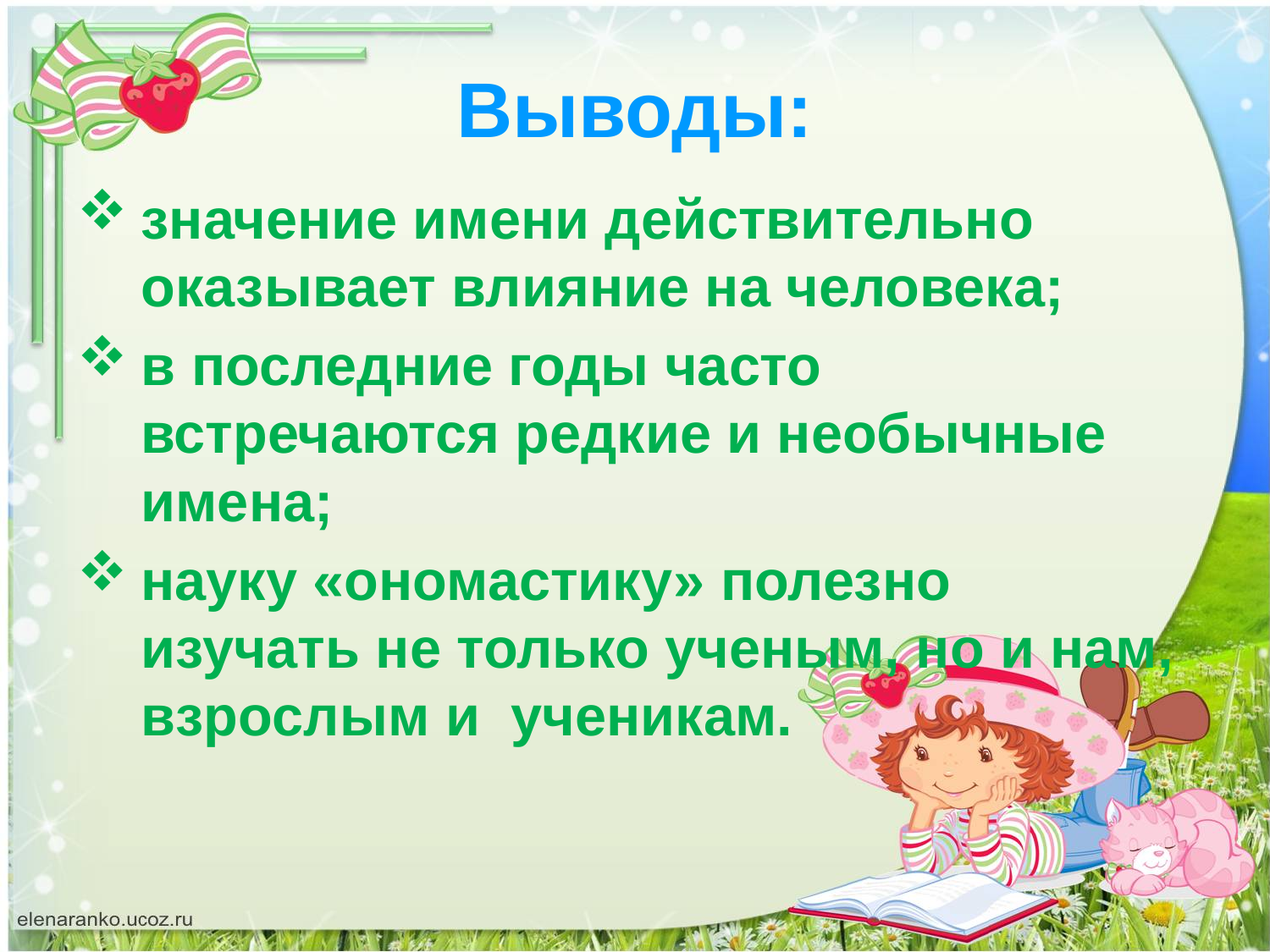

# Выводы:
значение имени действительно оказывает влияние на человека;
в последние годы часто встречаются редкие и необычные имена;
науку «ономастику» полезно изучать не только ученым, но и нам, взрослым и  ученикам.